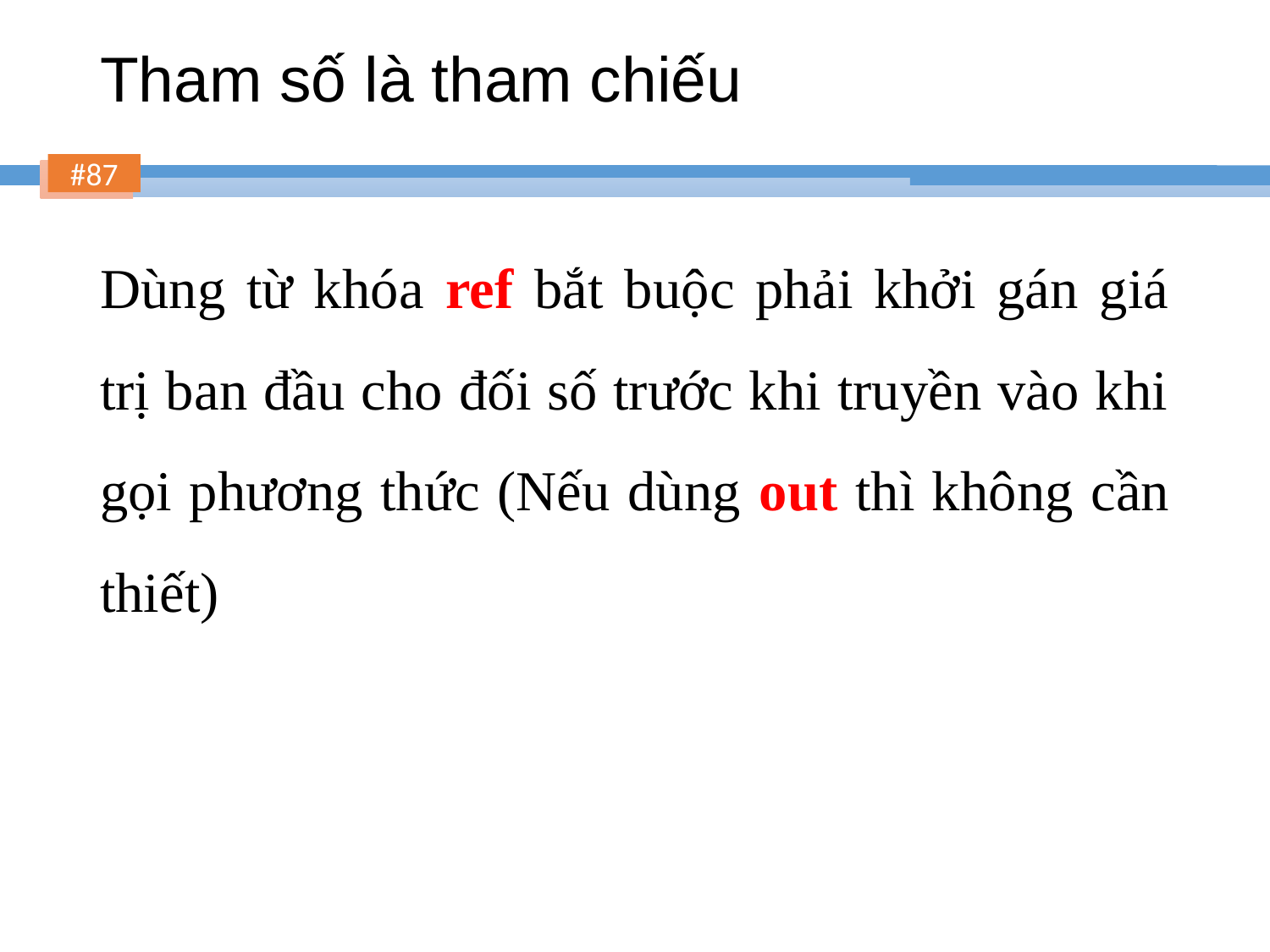

# Tham số là tham chiếu
Dùng từ khóa ref bắt buộc phải khởi gán giá trị ban đầu cho đối số trước khi truyền vào khi gọi phương thức (Nếu dùng out thì không cần thiết)
87